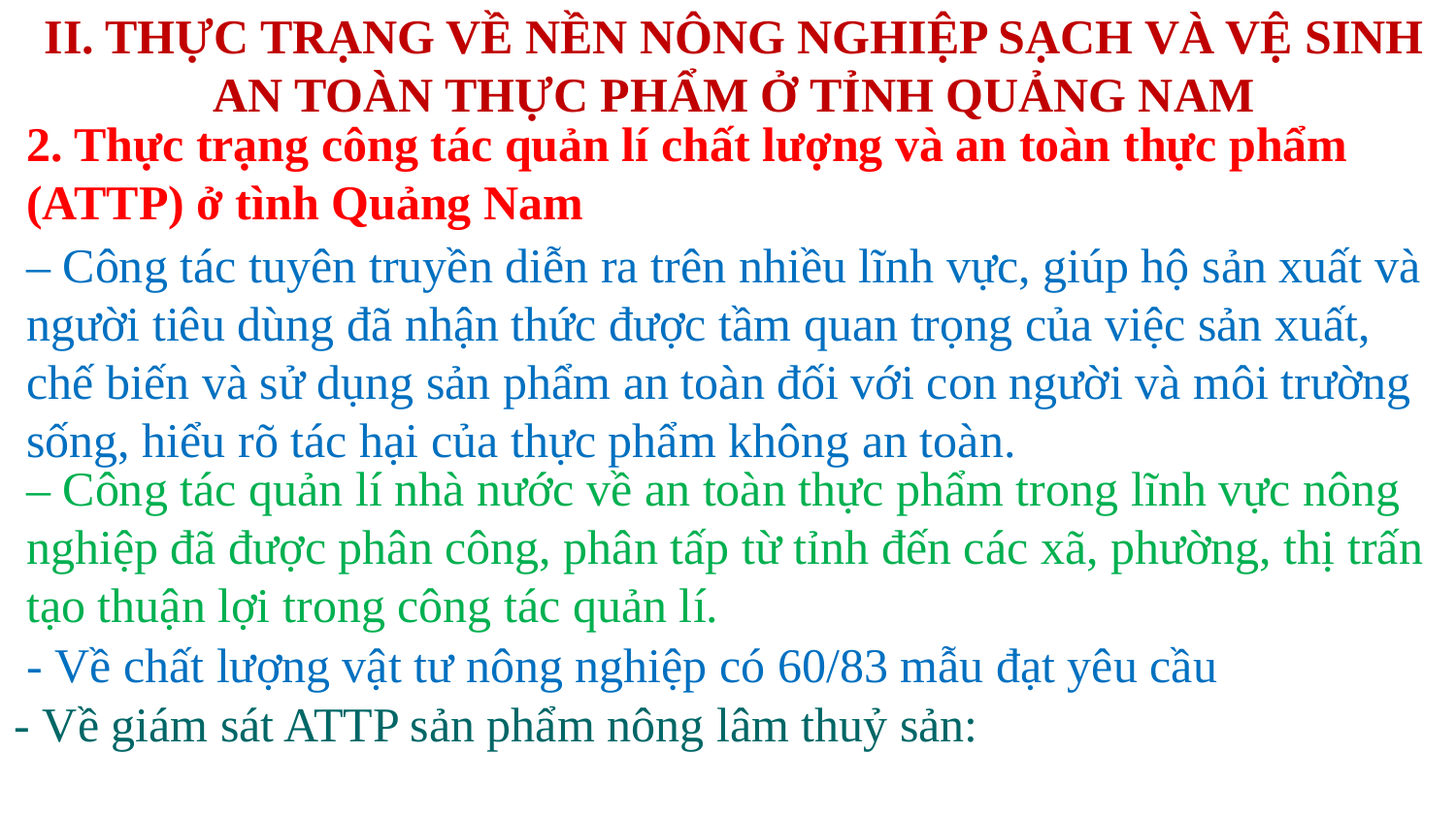

II. THỰC TRẠNG VỀ NỀN NÔNG NGHIỆP SẠCH VÀ VỆ SINH AN TOÀN THỰC PHẨM Ở TỈNH QUẢNG NAM
2. Thực trạng công tác quản lí chất lượng và an toàn thực phẩm (ATTP) ở tình Quảng Nam
– Công tác tuyên truyền diễn ra trên nhiều lĩnh vực, giúp hộ sản xuất và người tiêu dùng đã nhận thức được tầm quan trọng của việc sản xuất, chế biến và sử dụng sản phẩm an toàn đối với con người và môi trường sống, hiểu rõ tác hại của thực phẩm không an toàn.
– Công tác quản lí nhà nước về an toàn thực phẩm trong lĩnh vực nông nghiệp đã được phân công, phân tấp từ tỉnh đến các xã, phường, thị trấn tạo thuận lợi trong công tác quản lí.
- Về chất lượng vật tư nông nghiệp có 60/83 mẫu đạt yêu cầu
- Về giám sát ATTP sản phẩm nông lâm thuỷ sản: